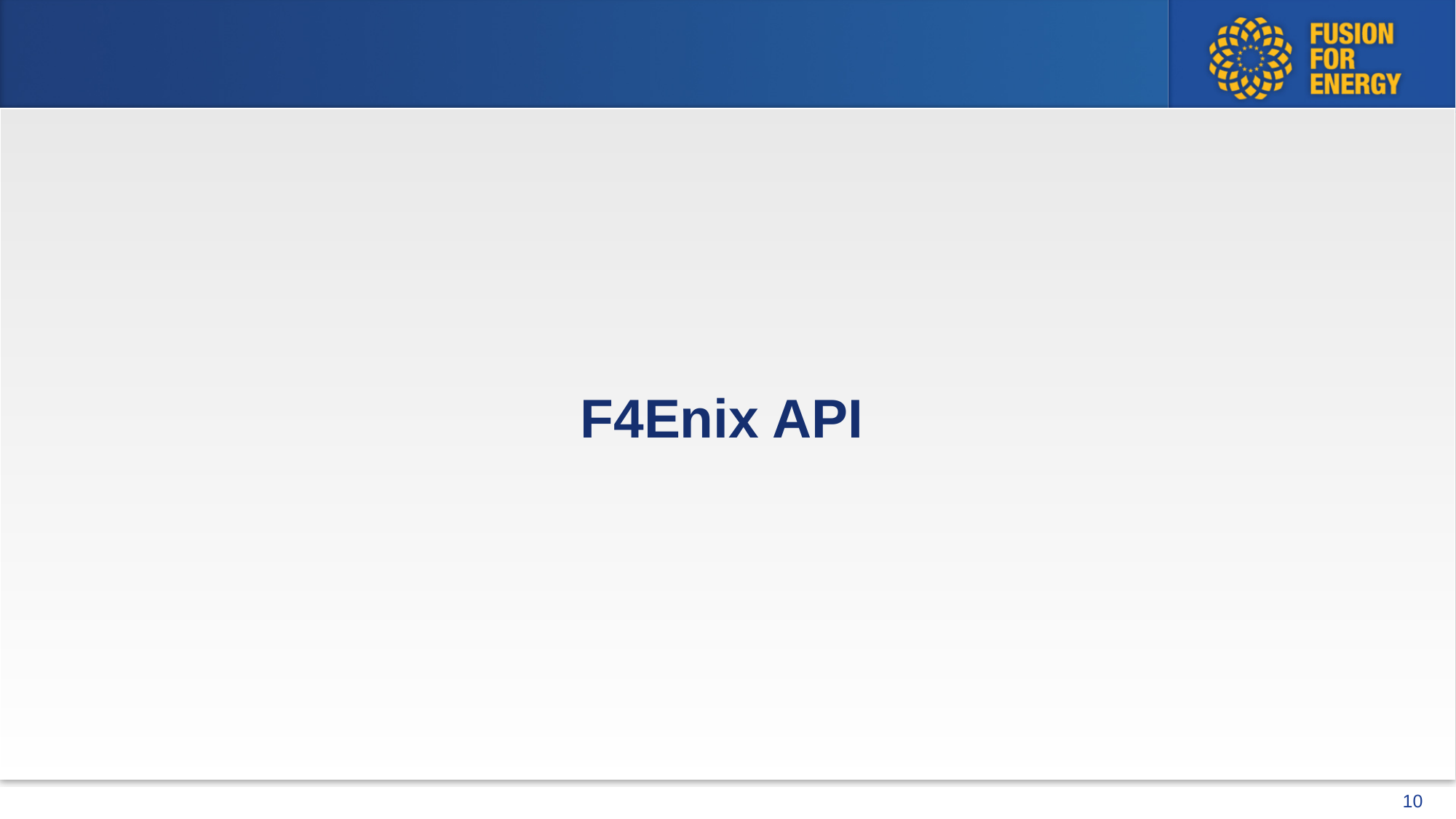

#
F4Enix API
10
Footer (e.g. date, name of speaker, name of presentation…)